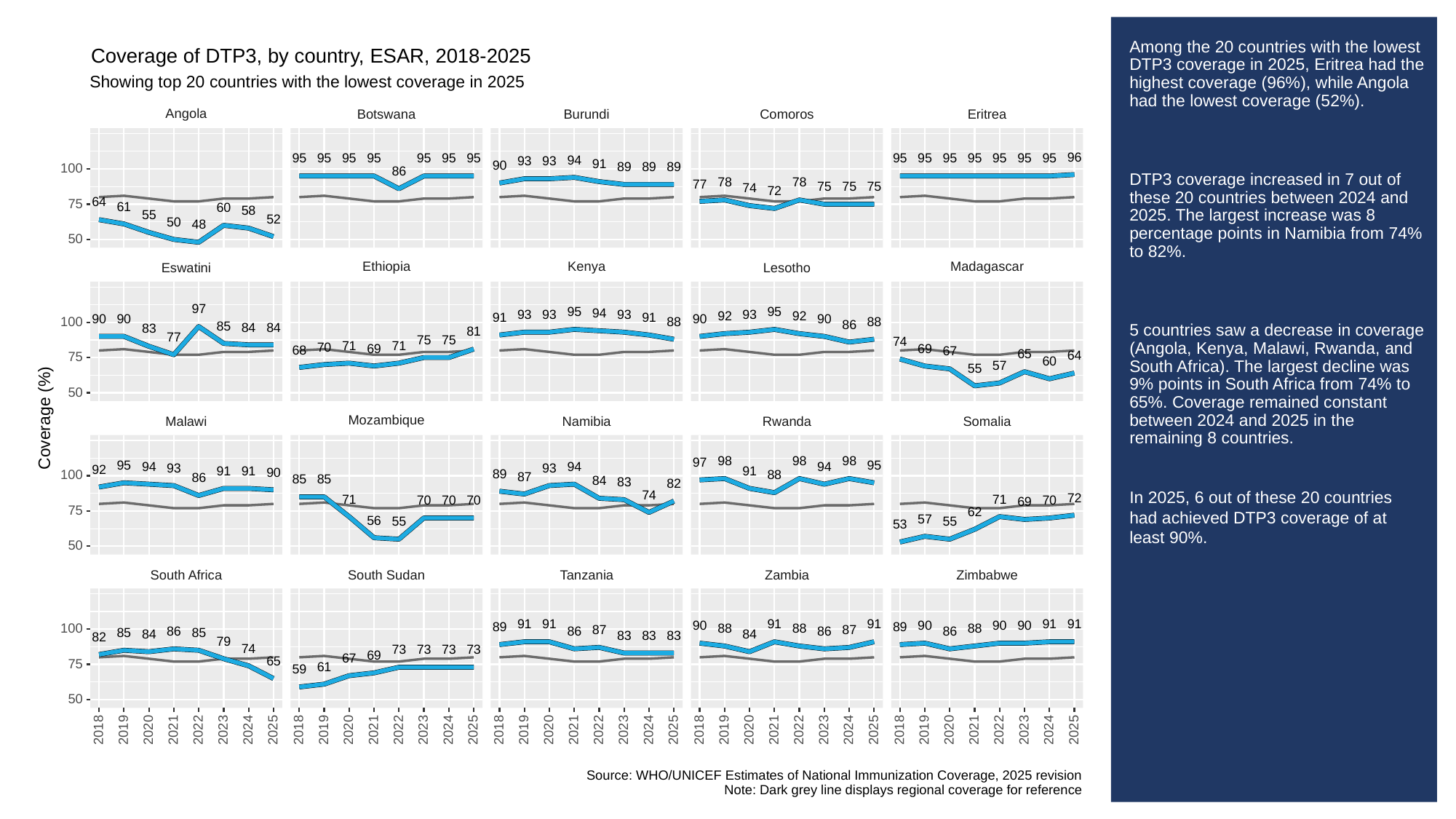

# Among the 20 countries with the lowest DTP3 coverage in 2025, Eritrea had the highest coverage (96%), while Angola had the lowest coverage (52%).

DTP3 coverage increased in 7 out of these 20 countries between 2024 and 2025. The largest increase was 8 percentage points in Namibia from 74% to 82%.

5 countries saw a decrease in coverage (Angola, Kenya, Malawi, Rwanda, and South Africa). The largest decline was 9% points in South Africa from 74% to 65%. Coverage remained constant between 2024 and 2025 in the remaining 8 countries.

In 2025, 6 out of these 20 countries had achieved DTP3 coverage of at least 90%.

Coverage of DTP3, by country, ESAR, 2018-2025
Showing top 20 countries with the lowest coverage in 2025
Angola
Comoros
Botswana
Burundi
Eritrea

96
95
95
95
95
95
95
95
95
95
95
95
95
95
95
94
93
93
91
90
89
89
89
100
86

78
78
77
75
75
75
74

72

64
75

61
60

58
55
52
50

48

50

Kenya
Madagascar
Ethiopia
Eswatini
Lesotho

97
95
95
94
93
93
93
93
92
92
91
91
90
90
90
90
100
88
88
86
85

84
84
83

81

77
75
75
74

71
71
70
69
69
68
67

65
64
75
60

57
55

50

Coverage (%)
Mozambique
Somalia
Malawi
Namibia
Rwanda

98
98
98

97
95
95
94
94
94
93
93
92
91
91
91
90
89
100
88
87
86
85
85

84
83

82

74

72
71
71
70
70
70
70

69

75
62

57

56
55
55
53

50

South Africa
South Sudan
Tanzania
Zambia
Zimbabwe

91
91
91
91
91
91
90
90
90
90
89
89
100
88
88
88
87
87
86
86
86
86
85
85

84
84
83
83
83
82
79

74
73
73
73
73

69
67

65
75
61

59

50

2023
2023
2023
2023
2023
2018
2019
2020
2021
2022
2024
2025
2018
2019
2020
2021
2022
2024
2025
2018
2019
2020
2021
2022
2024
2025
2018
2019
2020
2021
2022
2024
2025
2018
2019
2020
2021
2022
2024
2025
Source: WHO/UNICEF Estimates of National Immunization Coverage, 2025 revision
Note: Dark grey line displays regional coverage for reference